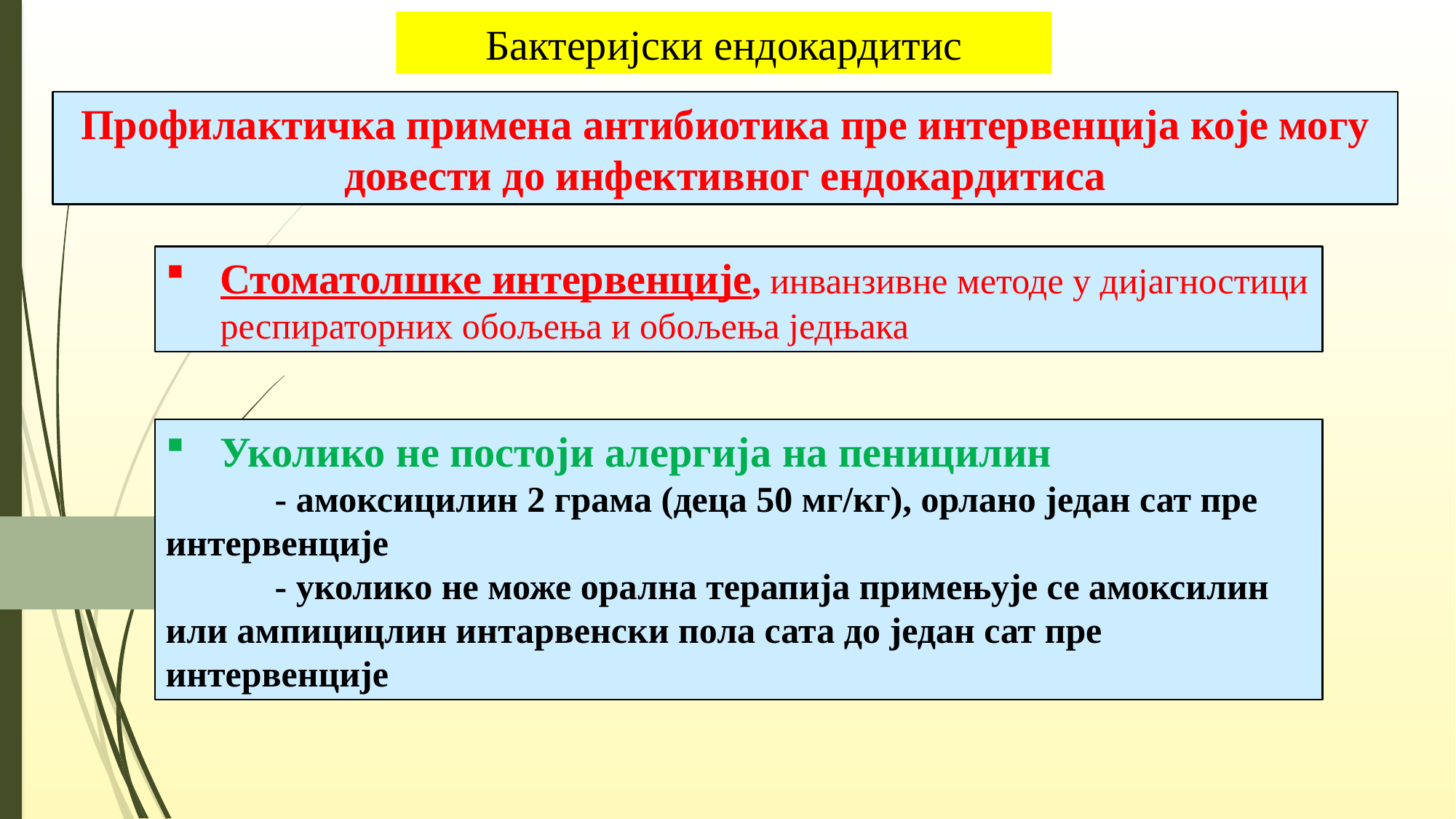

# Бактеријски ендокардитис
Профилактичка примена антибиотика пре интервенција које могу довести до инфективног ендокардитиса
Стоматолшке интервенције, инванзивне методе у дијагностици респираторних обољења и обољења једњака
Уколико не постоји алергија на пеницилин
	- амоксицилин 2 грама (деца 50 мг/кг), орлано један сат пре интервенције
	- уколико не може орална терапија примењује се амоксилин или ампицицлин интарвенски пола сата до један сат пре интервенције